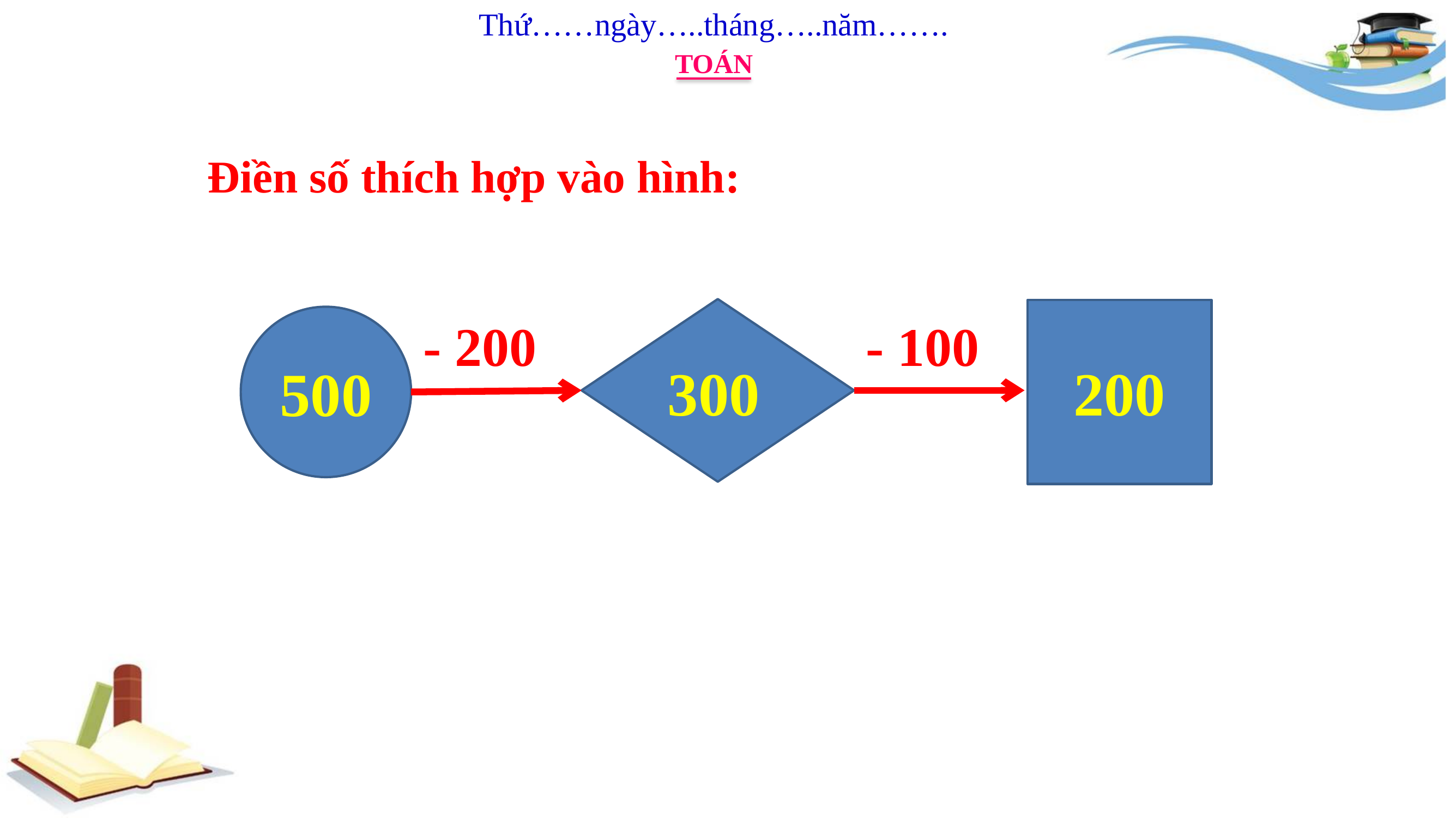

Thứ……ngày…..tháng…..năm…….
TOÁN
Điền số thích hợp vào hình:

500
- 200
- 100
300
200